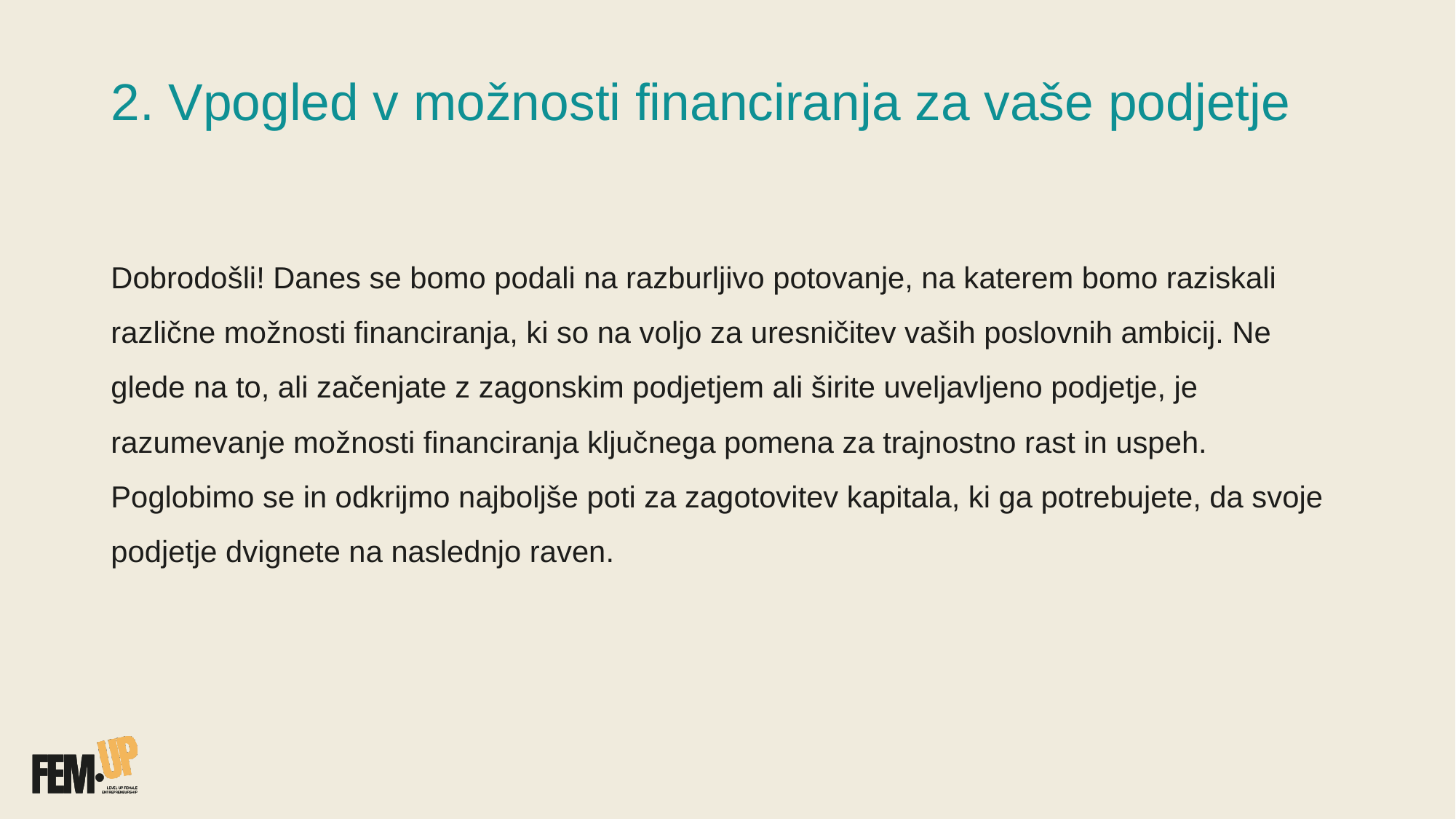

# 2. Vpogled v možnosti financiranja za vaše podjetje

Dobrodošli! Danes se bomo podali na razburljivo potovanje, na katerem bomo raziskali različne možnosti financiranja, ki so na voljo za uresničitev vaših poslovnih ambicij. Ne glede na to, ali začenjate z zagonskim podjetjem ali širite uveljavljeno podjetje, je razumevanje možnosti financiranja ključnega pomena za trajnostno rast in uspeh. Poglobimo se in odkrijmo najboljše poti za zagotovitev kapitala, ki ga potrebujete, da svoje podjetje dvignete na naslednjo raven.